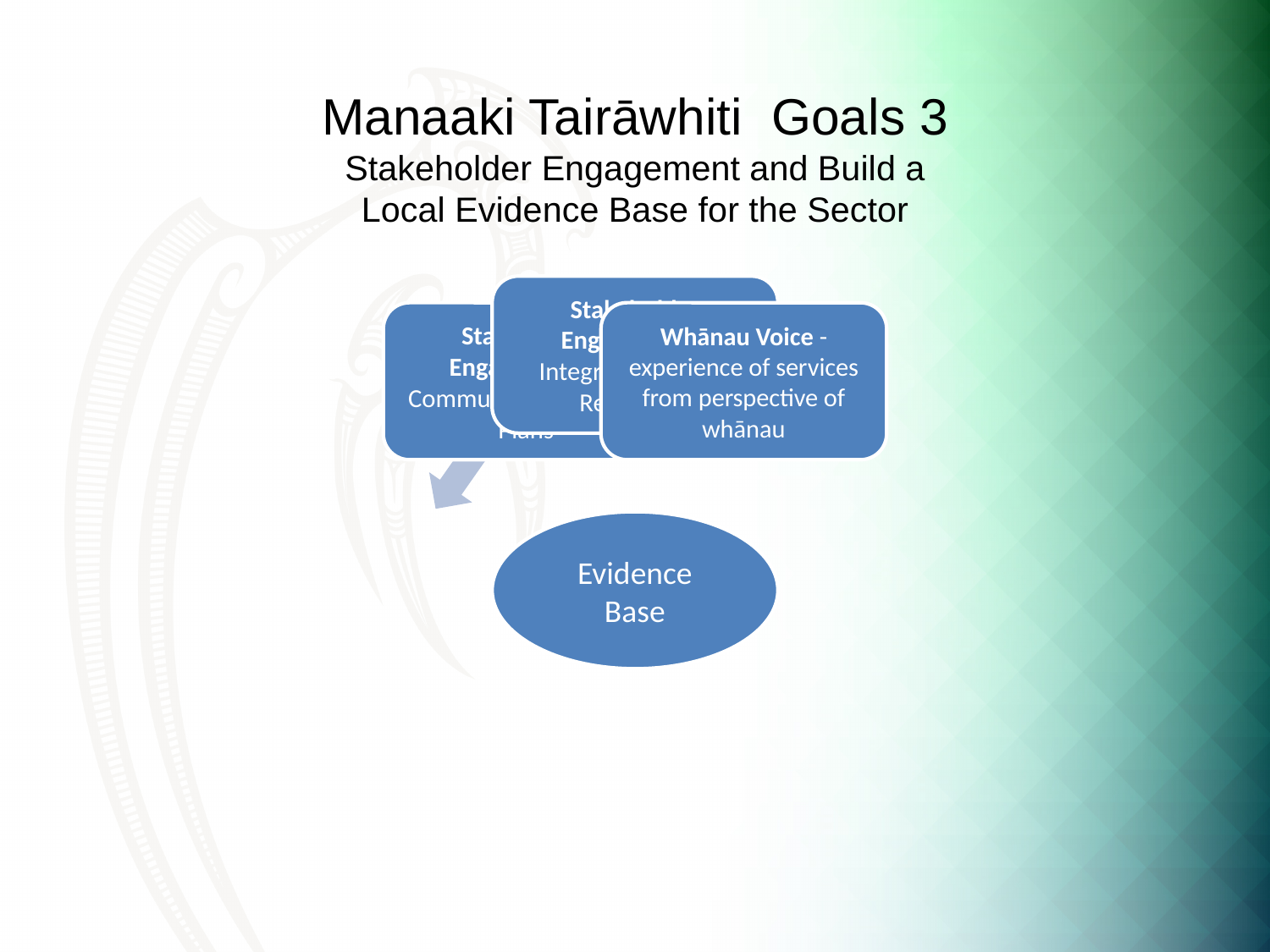

# Manaaki Tairāwhiti  Goals 3 Stakeholder Engagement and Build a Local Evidence Base for the Sector
Evidence Base